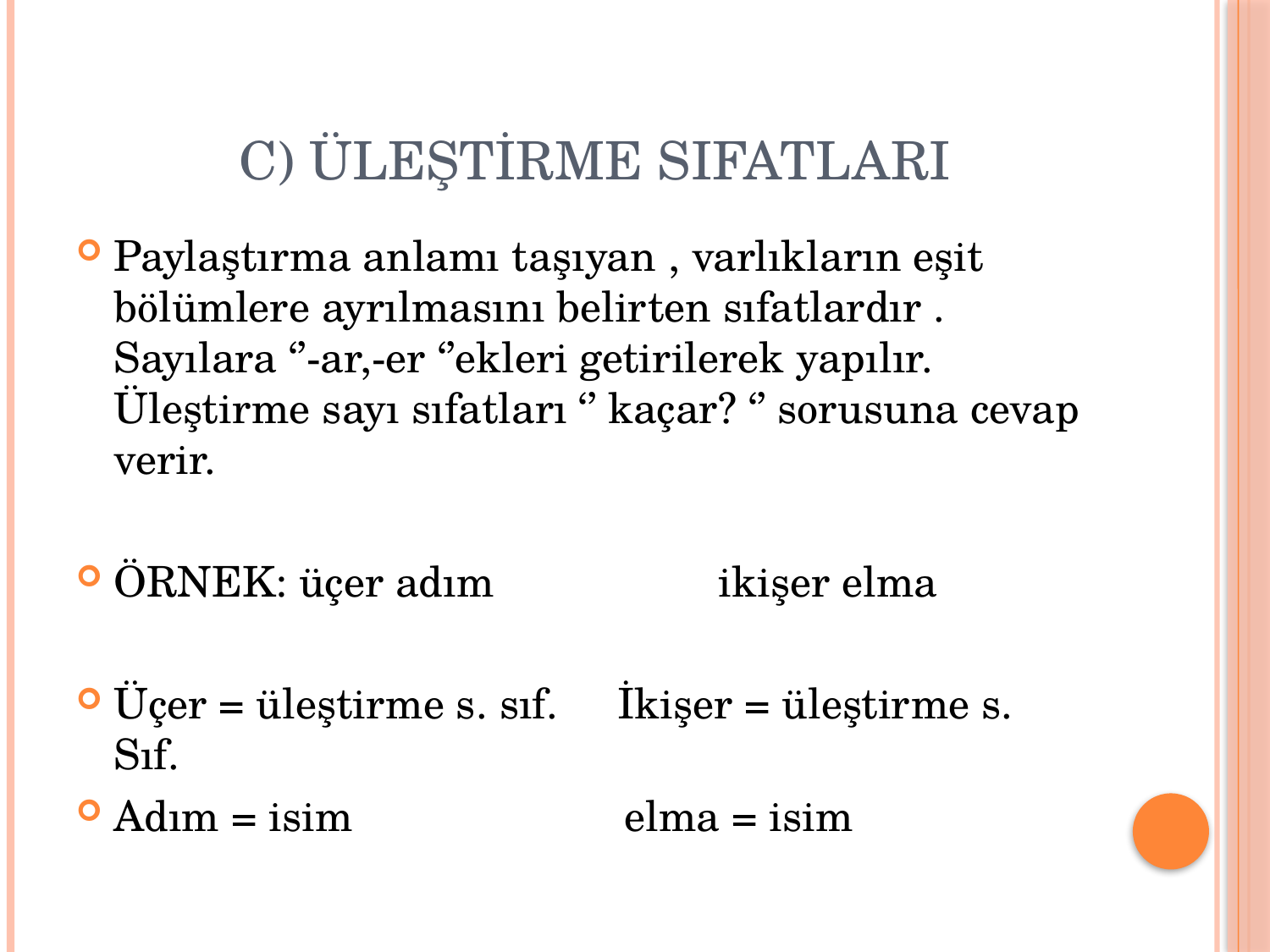

# C) Üleştirme sıfatları
Paylaştırma anlamı taşıyan , varlıkların eşit bölümlere ayrılmasını belirten sıfatlardır . Sayılara ‘’-ar,-er ‘’ekleri getirilerek yapılır. Üleştirme sayı sıfatları ‘’ kaçar? ‘’ sorusuna cevap verir.

ÖRNEK: üçer adım                   ikişer elma

Üçer = üleştirme s. sıf.     İkişer = üleştirme s. Sıf.
Adım = isim                       elma = isim